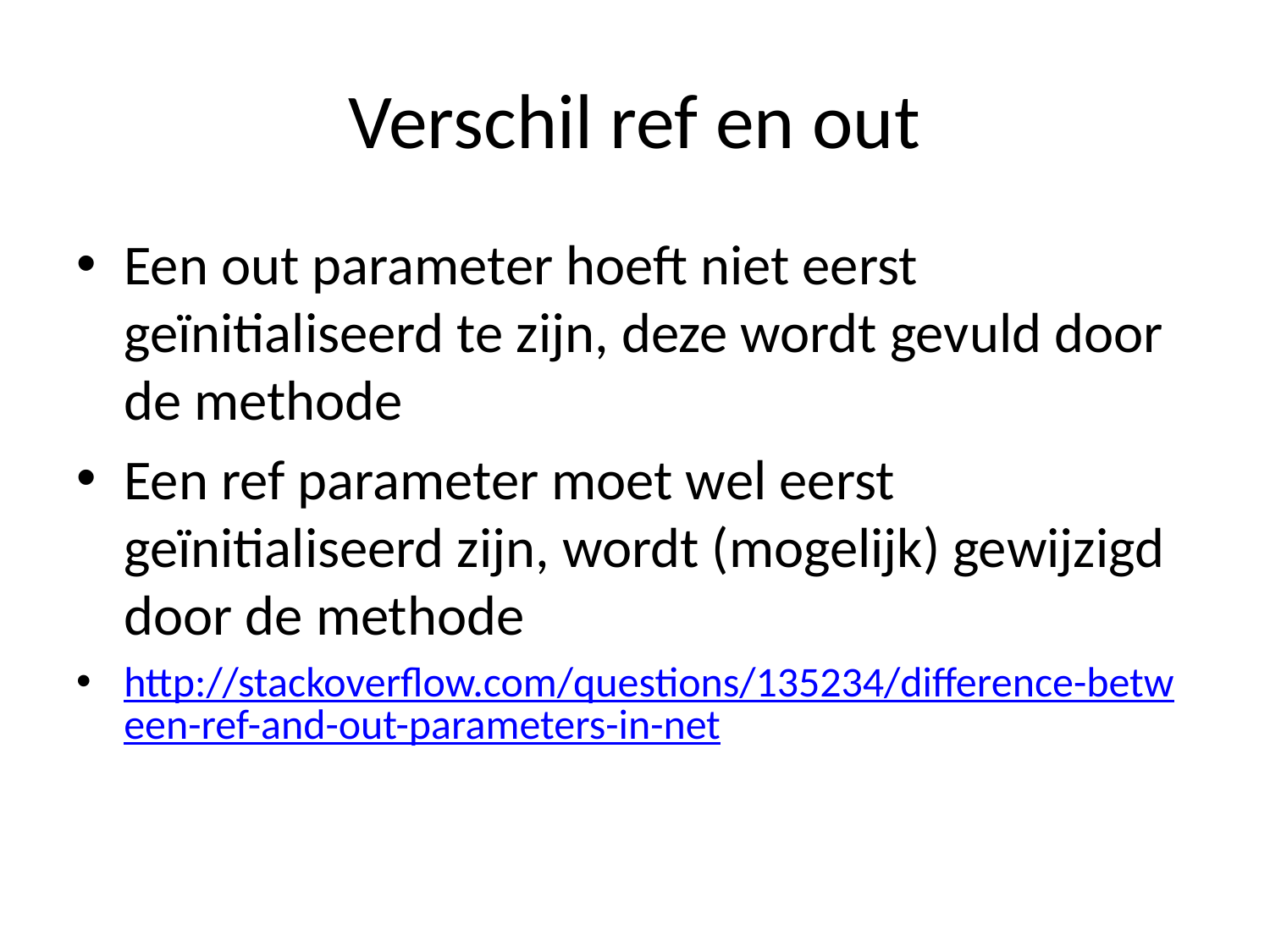

# Verschil ref en out
Een out parameter hoeft niet eerst geïnitialiseerd te zijn, deze wordt gevuld door de methode
Een ref parameter moet wel eerst geïnitialiseerd zijn, wordt (mogelijk) gewijzigd door de methode
http://stackoverflow.com/questions/135234/difference-between-ref-and-out-parameters-in-net